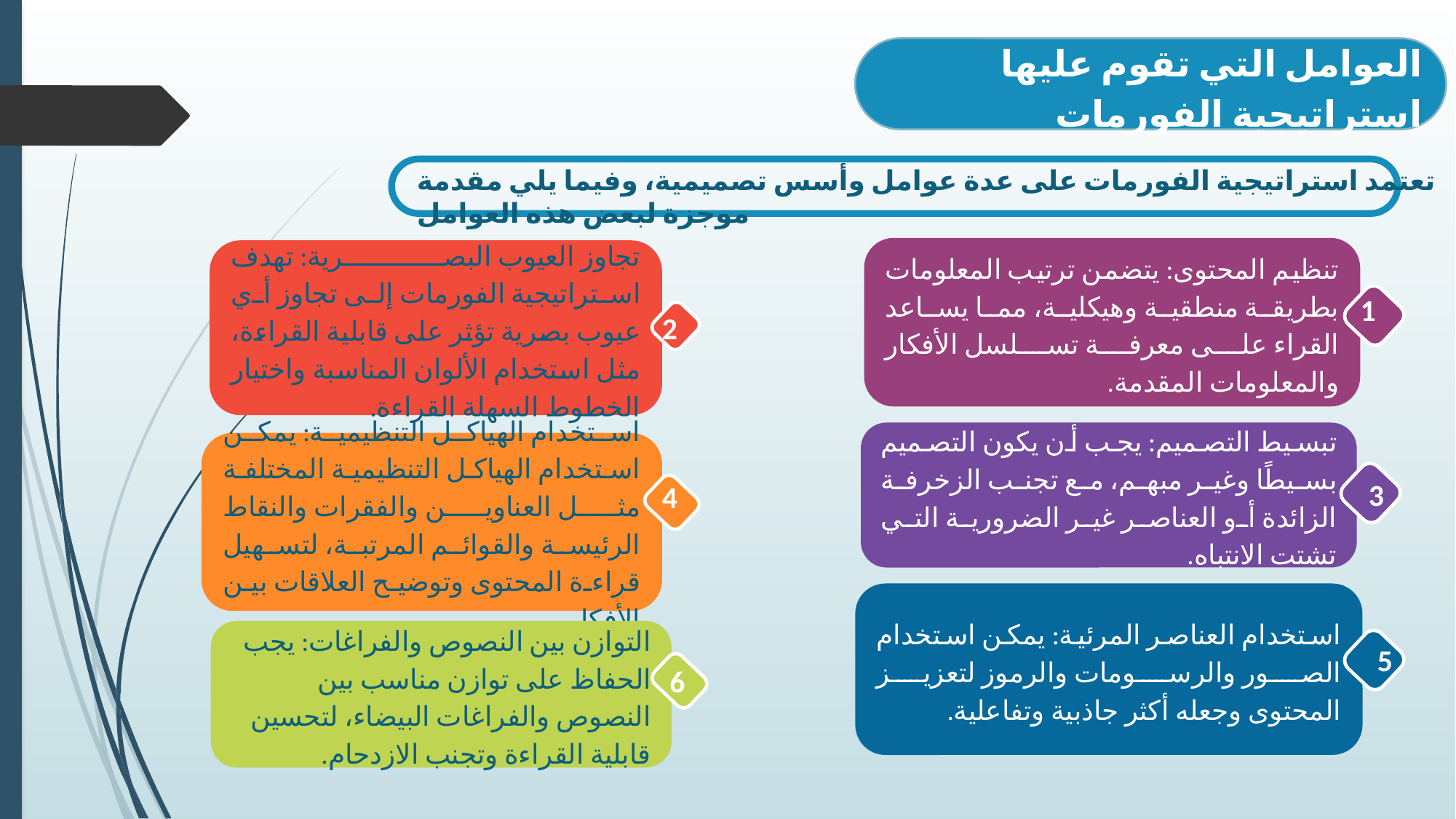

العوامل التي تقوم عليها استراتيجية الفورمات
تعتمد استراتيجية الفورمات على عدة عوامل وأسس تصميمية، وفيما يلي مقدمة موجزة لبعض هذه العوامل

تنظيم المحتوى: يتضمن ترتيب المعلومات بطريقة منطقية وهيكلية، مما يساعد القراء على معرفة تسلسل الأفكار والمعلومات المقدمة.
تجاوز العيوب البصرية: تهدف استراتيجية الفورمات إلى تجاوز أي عيوب بصرية تؤثر على قابلية القراءة، مثل استخدام الألوان المناسبة واختيار الخطوط السهلة القراءة.
1

2

تبسيط التصميم: يجب أن يكون التصميم بسيطًا وغير مبهم، مع تجنب الزخرفة الزائدة أو العناصر غير الضرورية التي تشتت الانتباه.
استخدام الهياكل التنظيمية: يمكن استخدام الهياكل التنظيمية المختلفة مثل العناوين والفقرات والنقاط الرئيسة والقوائم المرتبة، لتسهيل قراءة المحتوى وتوضيح العلاقات بين الأفكار.

3
4

استخدام العناصر المرئية: يمكن استخدام الصور والرسومات والرموز لتعزيز المحتوى وجعله أكثر جاذبية وتفاعلية.
التوازن بين النصوص والفراغات: يجب الحفاظ على توازن مناسب بين النصوص والفراغات البيضاء، لتحسين قابلية القراءة وتجنب الازدحام.

5
6